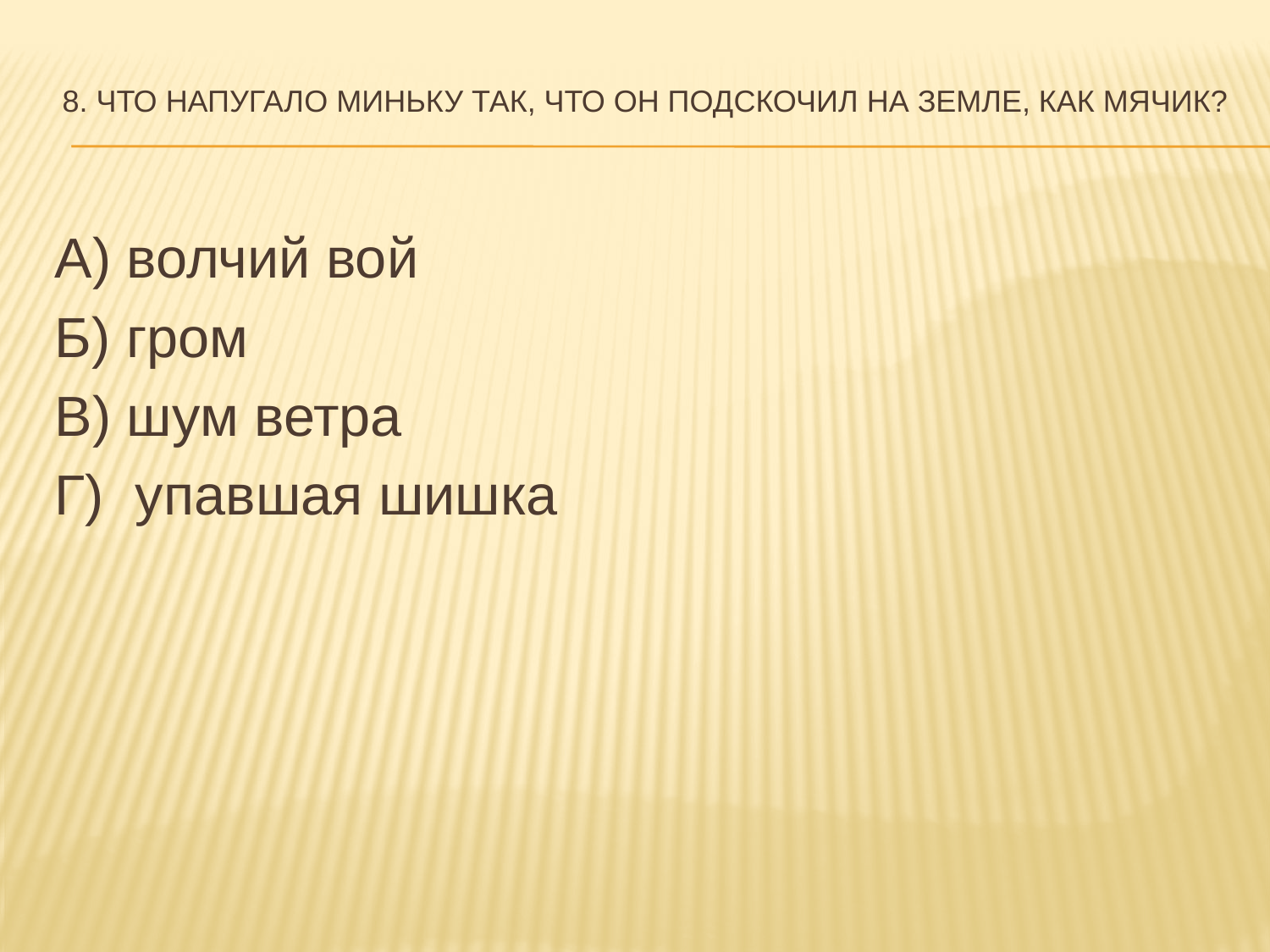

# 8. Что напугало Миньку так, что он подскочил на земле, как мячик?
А) волчий вой
Б) гром
В) шум ветра
Г)  упавшая шишка